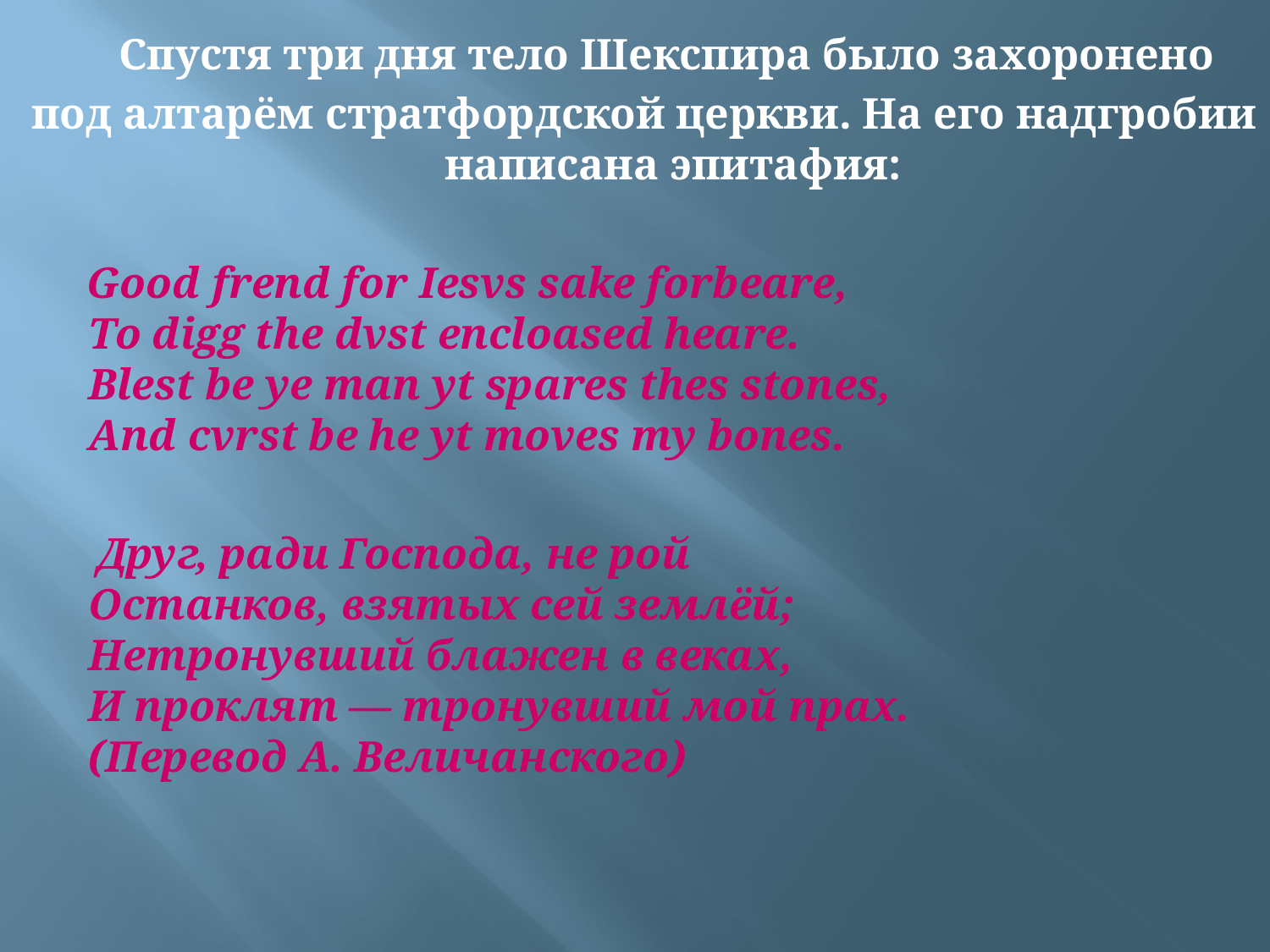

Спустя три дня тело Шекспира было захоронено
под алтарём стратфордской церкви. На его надгробии написана эпитафия:

     Good frend for Iesvs sake forbeare,
To digg the dvst encloased heare.
Blest be ye man yt spares thes stones,
And cvrst be he yt moves my bones.

      Друг, ради Господа, не рой
Останков, взятых сей землёй;
Нетронувший блажен в веках,
И проклят — тронувший мой прах.
(Перевод А. Величанского)